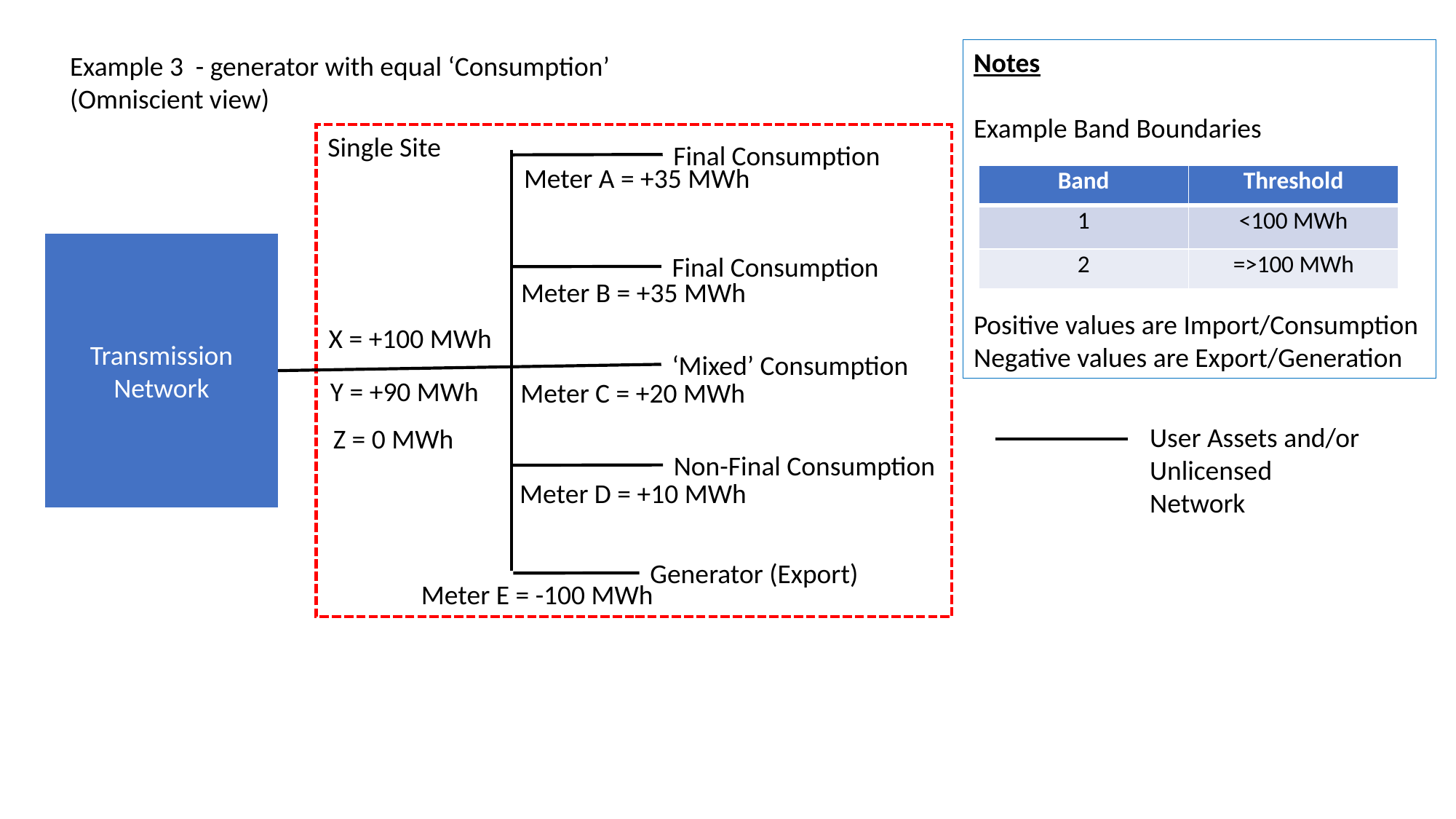

Notes

Example Band Boundaries

Positive values are Import/Consumption
Negative values are Export/Generation
Example 3  - generator with equal ‘Consumption’
(Omniscient view)

Single Site
Final Consumption
Meter A = +35 MWh
| Band | Threshold |
| --- | --- |
| 1 | <100 MWh |
| 2 | =>100 MWh |

Transmission Network

Final Consumption
Meter B = +35 MWh
X = +100 MWh
‘Mixed’ Consumption
Y = +90 MWh
Meter C = +20 MWh
User Assets and/or Unlicensed Network
Z = 0 MWh
Non-Final Consumption
Meter D = +10 MWh
Generator (Export)
Meter E = -100 MWh